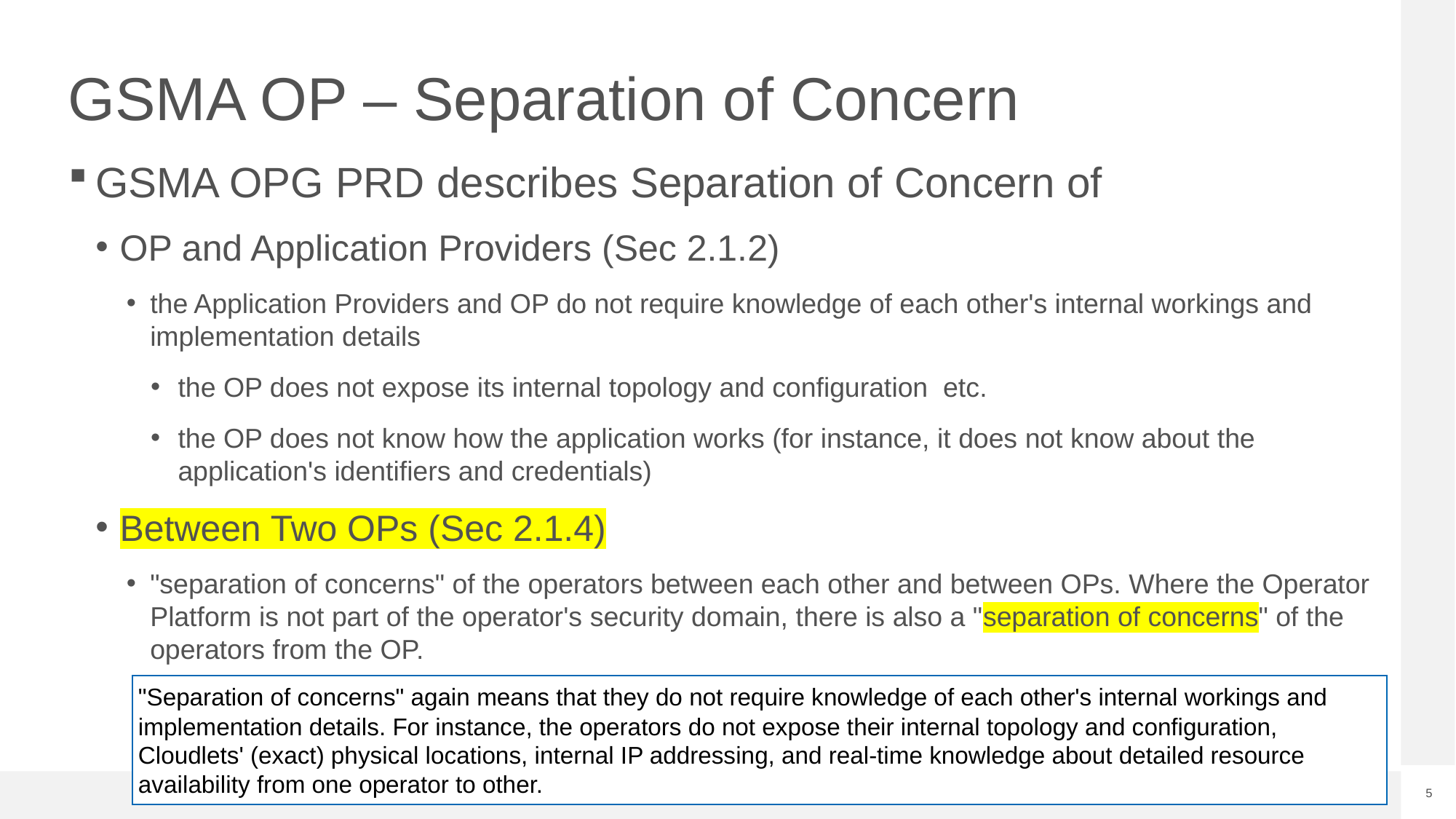

# GSMA OP – Separation of Concern
GSMA OPG PRD describes Separation of Concern of
OP and Application Providers (Sec 2.1.2)
the Application Providers and OP do not require knowledge of each other's internal workings and implementation details
the OP does not expose its internal topology and configuration  etc.
the OP does not know how the application works (for instance, it does not know about the application's identifiers and credentials)
Between Two OPs (Sec 2.1.4)
"separation of concerns" of the operators between each other and between OPs. Where the Operator Platform is not part of the operator's security domain, there is also a "separation of concerns" of the operators from the OP.

"Separation of concerns" again means that they do not require knowledge of each other's internal workings and implementation details. For instance, the operators do not expose their internal topology and configuration, Cloudlets' (exact) physical locations, internal IP addressing, and real-time knowledge about detailed resource availability from one operator to other.